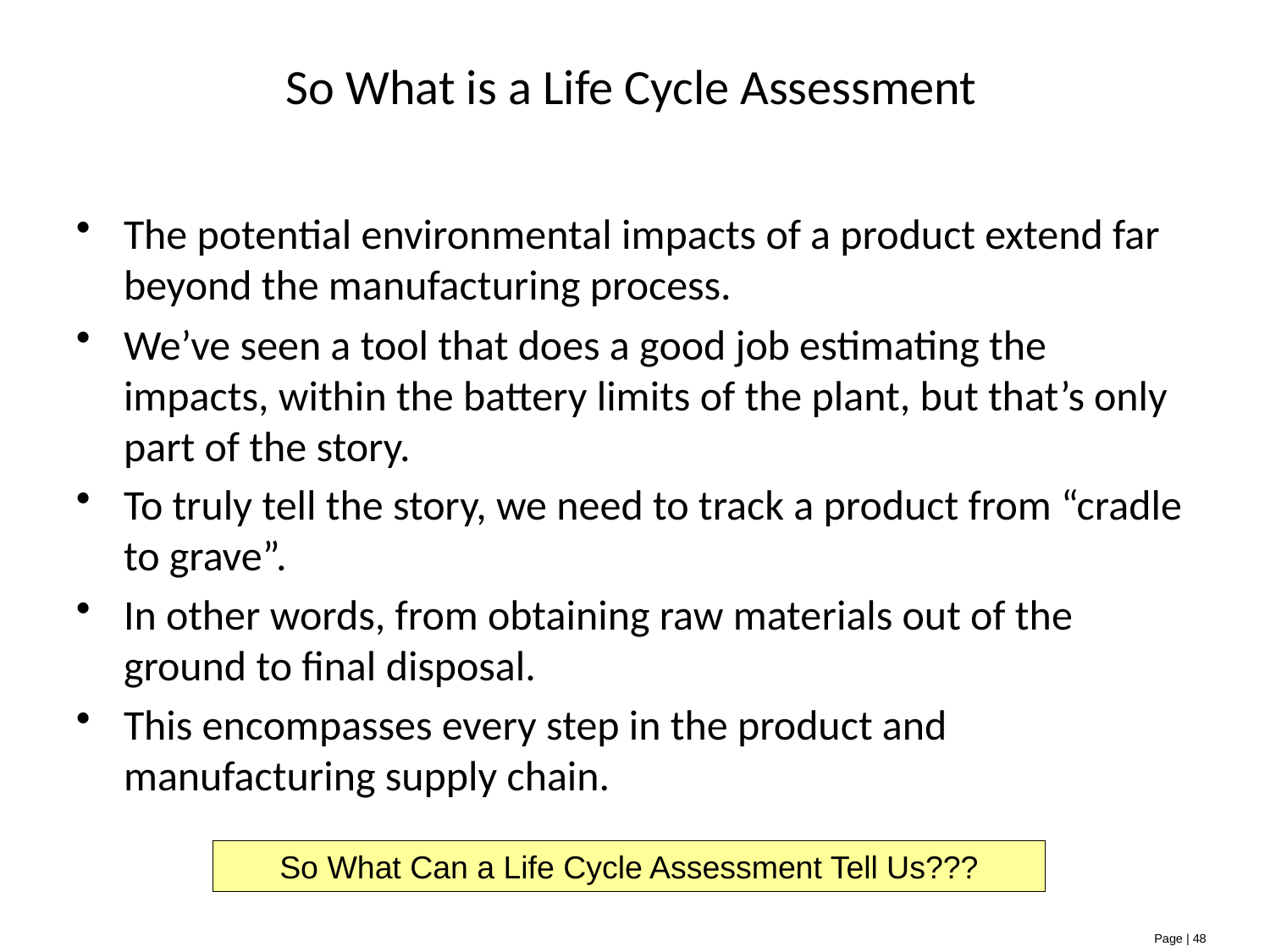

# So What is a Life Cycle Assessment
The potential environmental impacts of a product extend far beyond the manufacturing process.
We’ve seen a tool that does a good job estimating the impacts, within the battery limits of the plant, but that’s only part of the story.
To truly tell the story, we need to track a product from “cradle to grave”.
In other words, from obtaining raw materials out of the ground to final disposal.
This encompasses every step in the product and manufacturing supply chain.

So What Can a Life Cycle Assessment Tell Us???